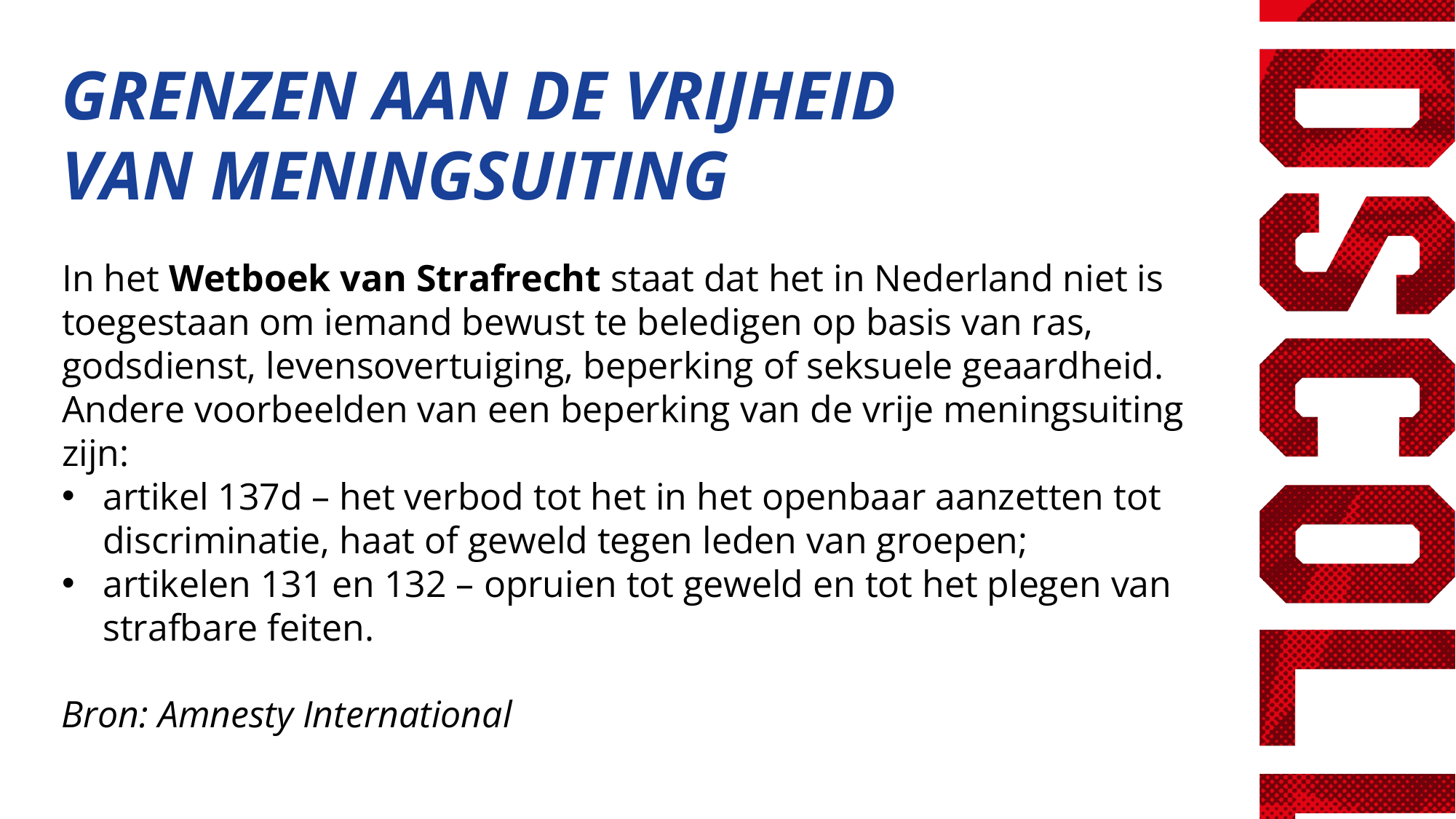

GRENZEN AAN DE VRIJHEID
VAN MENINGSUITING
In het Wetboek van Strafrecht staat dat het in Nederland niet is toegestaan om iemand bewust te beledigen op basis van ras, godsdienst, levensovertuiging, beperking of seksuele geaardheid. Andere voorbeelden van een beperking van de vrije meningsuiting zijn:
artikel 137d – het verbod tot het in het openbaar aanzetten tot discriminatie, haat of geweld tegen leden van groepen;
artikelen 131 en 132 – opruien tot geweld en tot het plegen van strafbare feiten.
Bron: Amnesty International